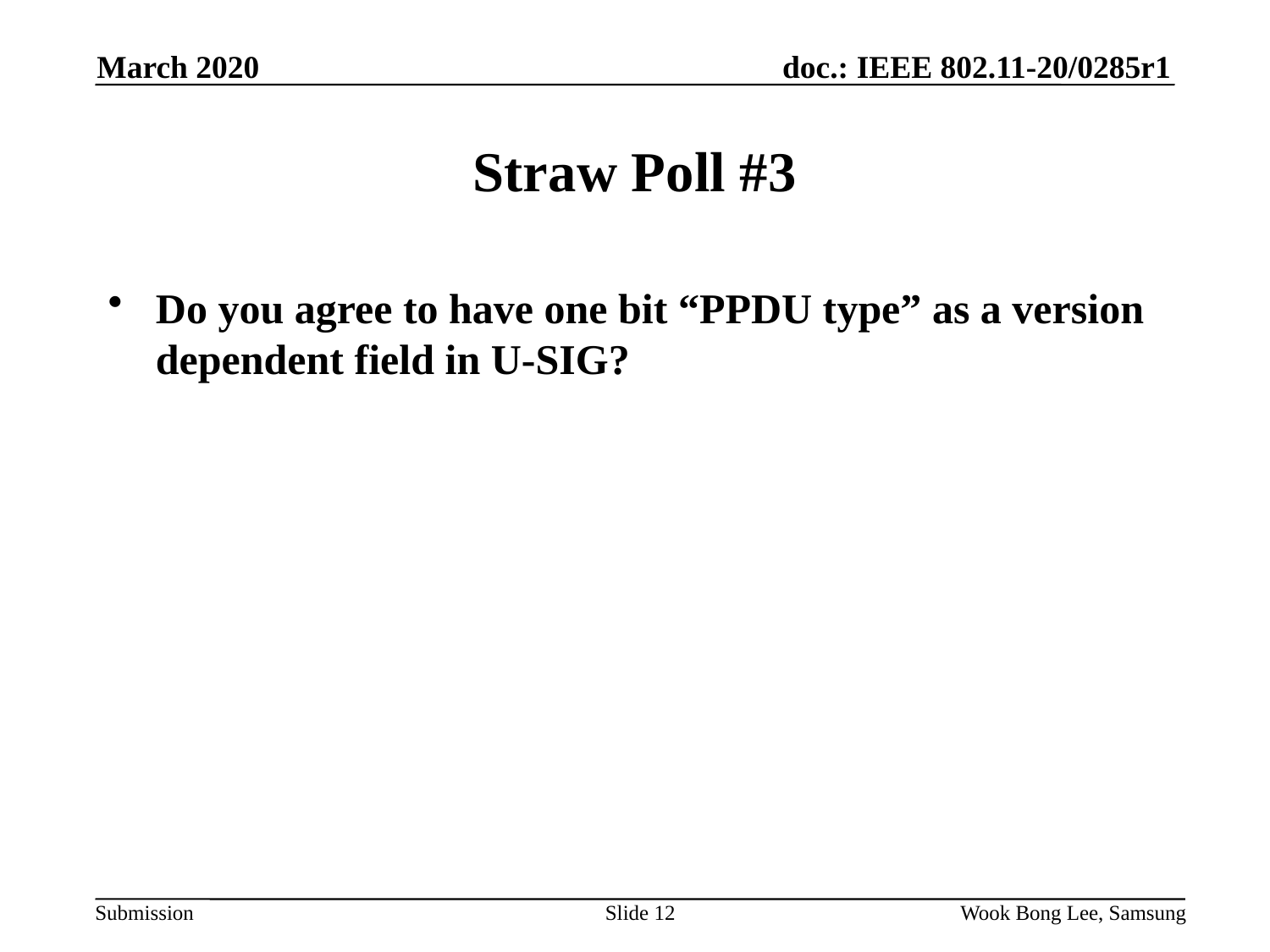

March 2020
# Straw Poll #3
Do you agree to have one bit “PPDU type” as a version dependent field in U-SIG?

Slide 12
Wook Bong Lee, Samsung